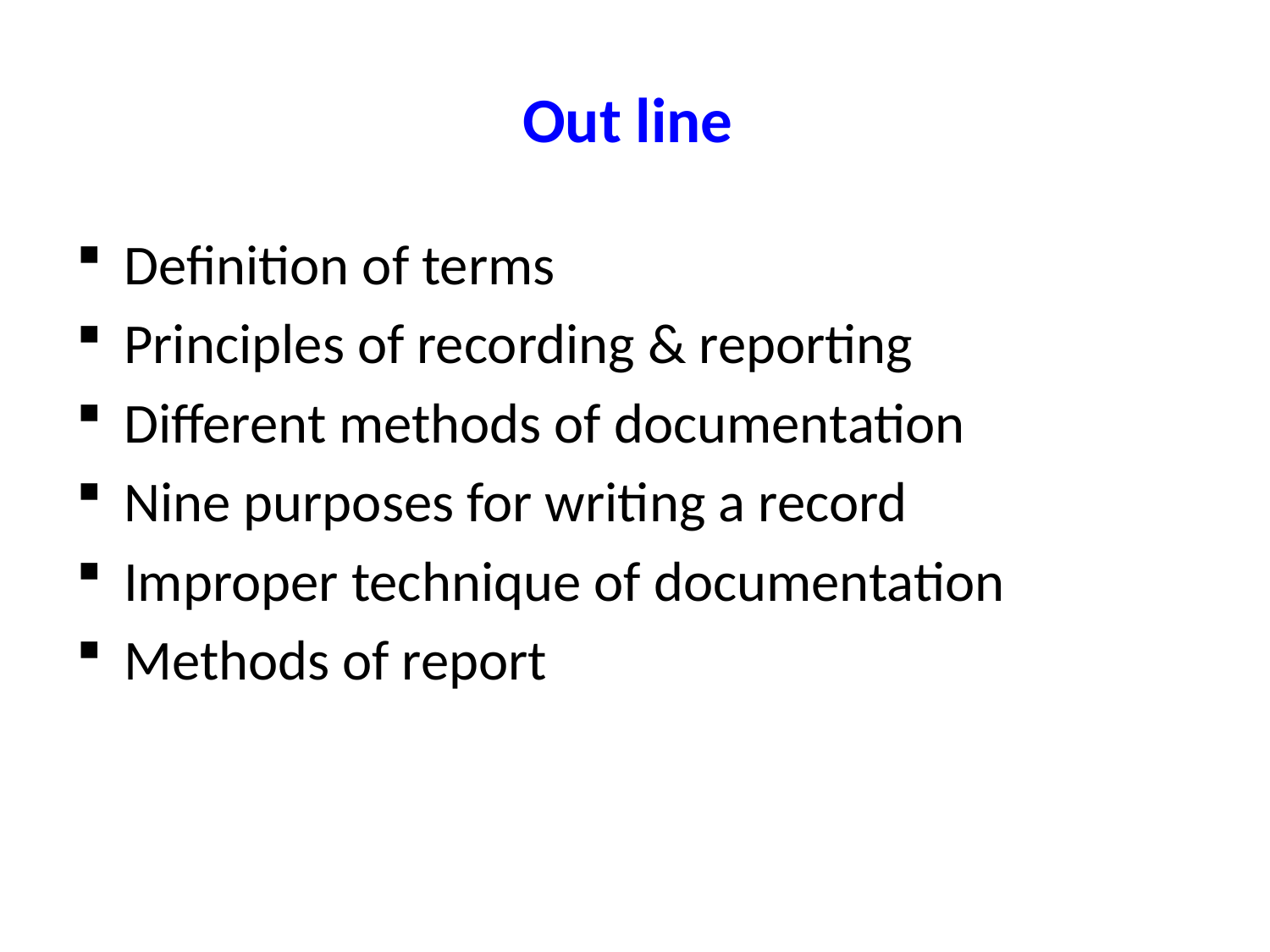

# Out line
Definition of terms
Principles of recording & reporting
Different methods of documentation
Nine purposes for writing a record
Improper technique of documentation
Methods of report